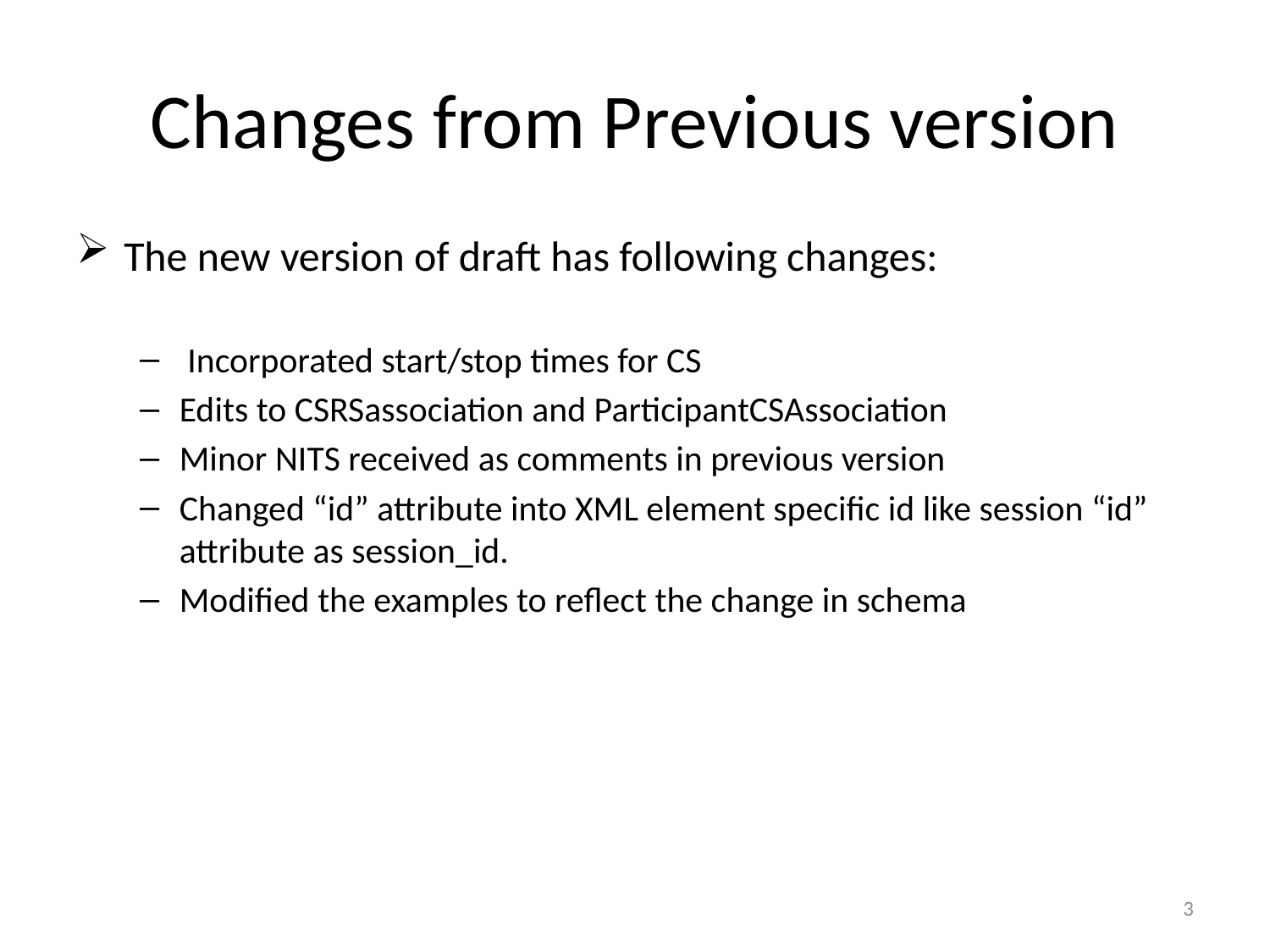

# Changes from Previous version
The new version of draft has following changes:
 Incorporated start/stop times for CS
Edits to CSRSassociation and ParticipantCSAssociation
Minor NITS received as comments in previous version
Changed “id” attribute into XML element specific id like session “id” attribute as session_id.
Modified the examples to reflect the change in schema

3